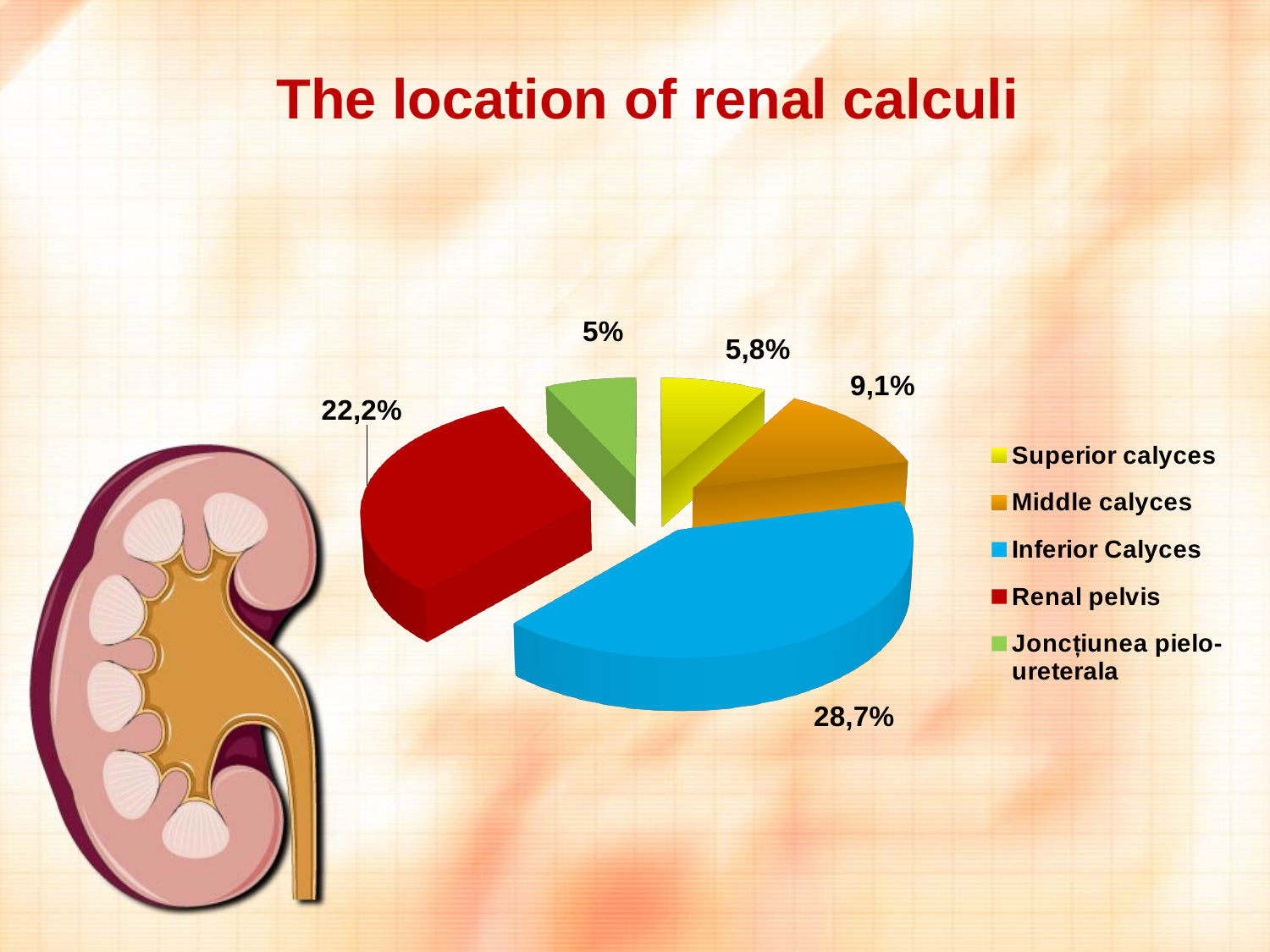

# The location of renal calculi

[unsupported chart]